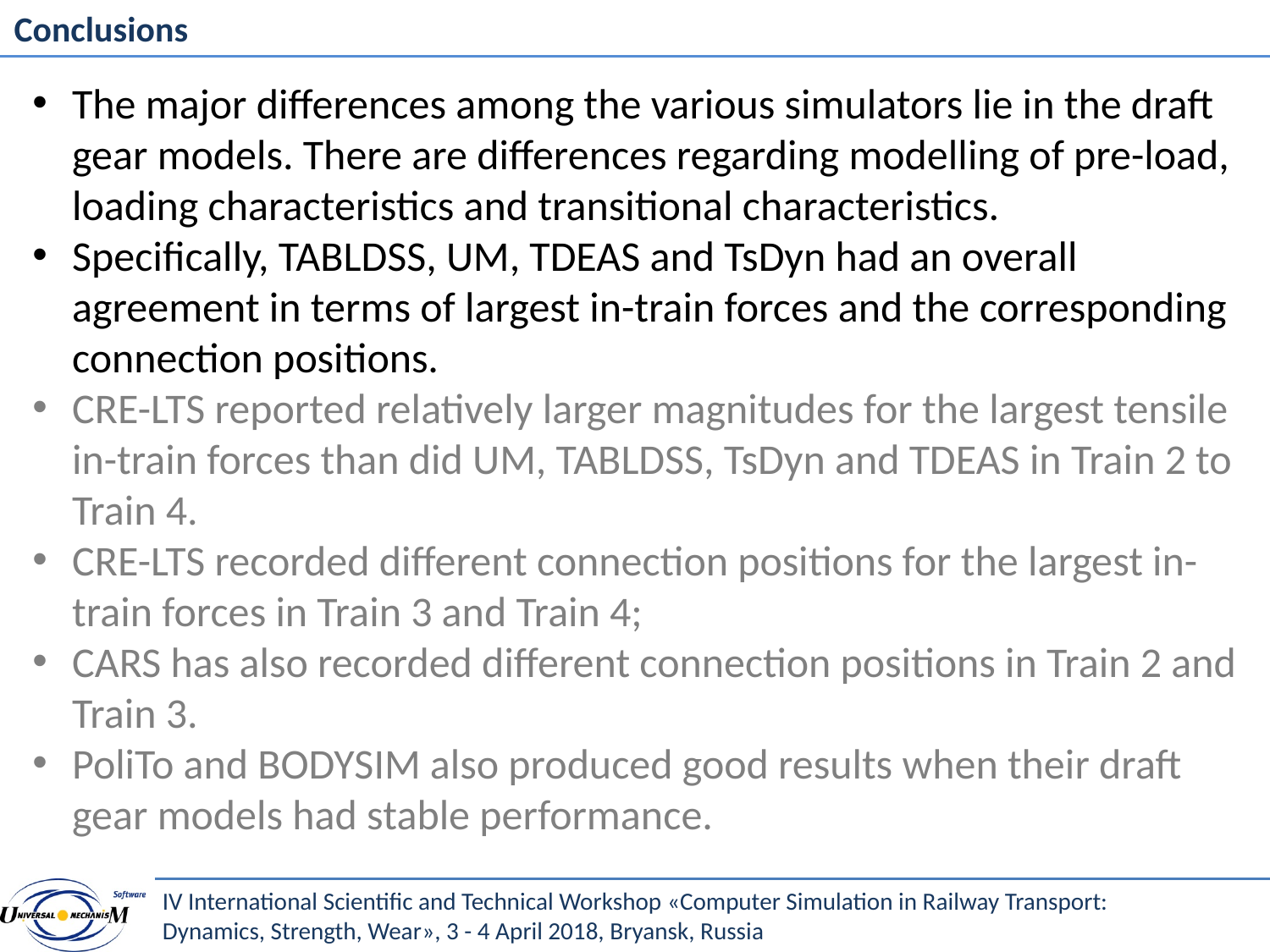

# Conclusions
The major differences among the various simulators lie in the draft gear models. There are differences regarding modelling of pre-load, loading characteristics and transitional characteristics.
Specifically, TABLDSS, UM, TDEAS and TsDyn had an overall agreement in terms of largest in-train forces and the corresponding connection positions.
CRE-LTS reported relatively larger magnitudes for the largest tensile in-train forces than did UM, TABLDSS, TsDyn and TDEAS in Train 2 to Train 4.
CRE-LTS recorded different connection positions for the largest in-train forces in Train 3 and Train 4;
CARS has also recorded different connection positions in Train 2 and Train 3.
PoliTo and BODYSIM also produced good results when their draft gear models had stable performance.